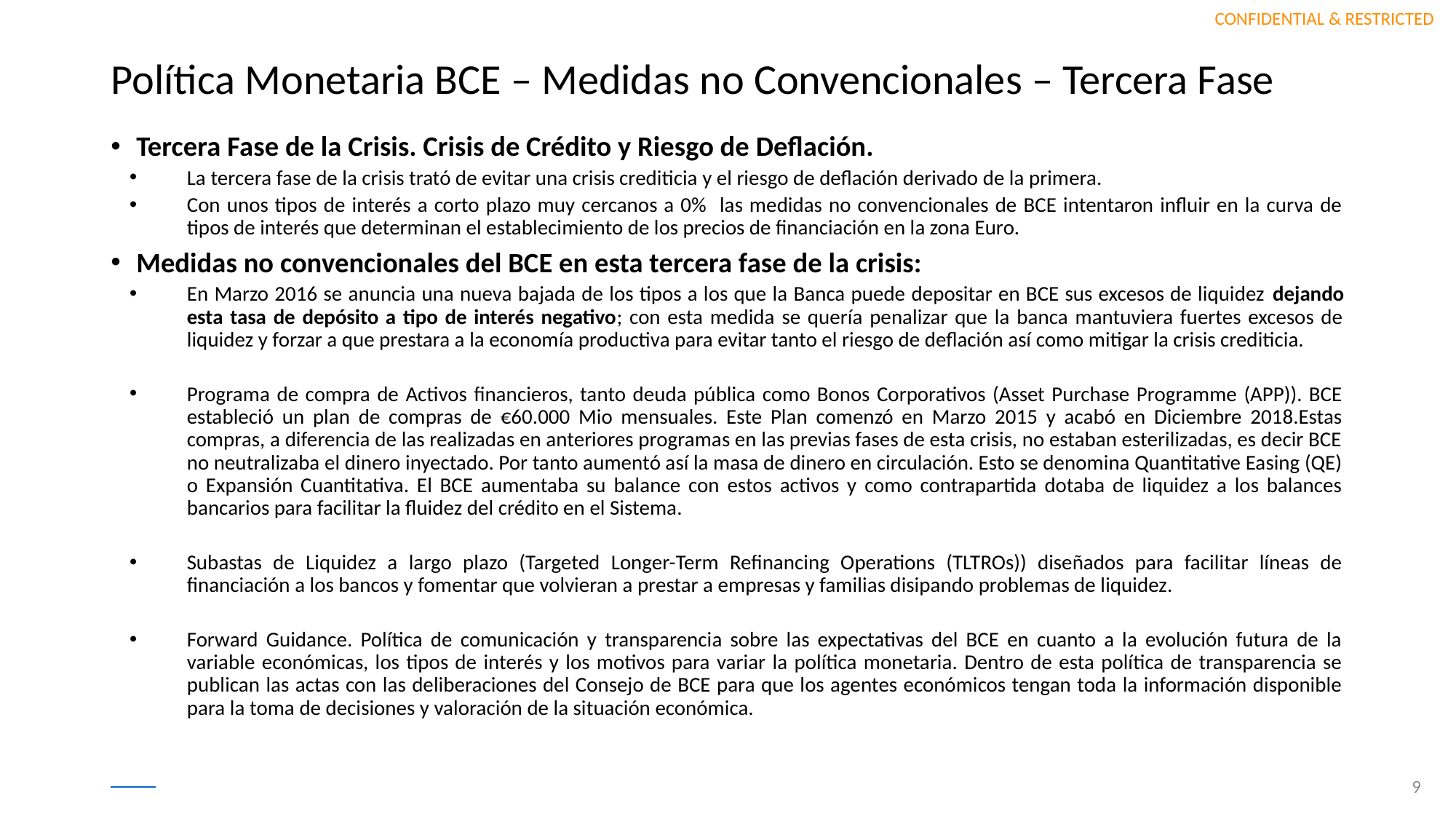

# Política Monetaria BCE – Medidas no Convencionales – Tercera Fase
Tercera Fase de la Crisis. Crisis de Crédito y Riesgo de Deflación.
La tercera fase de la crisis trató de evitar una crisis crediticia y el riesgo de deflación derivado de la primera.
Con unos tipos de interés a corto plazo muy cercanos a 0%  las medidas no convencionales de BCE intentaron influir en la curva de tipos de interés que determinan el establecimiento de los precios de financiación en la zona Euro.
Medidas no convencionales del BCE en esta tercera fase de la crisis:
En Marzo 2016 se anuncia una nueva bajada de los tipos a los que la Banca puede depositar en BCE sus excesos de liquidez dejando esta tasa de depósito a tipo de interés negativo; con esta medida se quería penalizar que la banca mantuviera fuertes excesos de liquidez y forzar a que prestara a la economía productiva para evitar tanto el riesgo de deflación así como mitigar la crisis crediticia.

Programa de compra de Activos financieros, tanto deuda pública como Bonos Corporativos (Asset Purchase Programme (APP)). BCE estableció un plan de compras de €60.000 Mio mensuales. Este Plan comenzó en Marzo 2015 y acabó en Diciembre 2018.Estas compras, a diferencia de las realizadas en anteriores programas en las previas fases de esta crisis, no estaban esterilizadas, es decir BCE no neutralizaba el dinero inyectado. Por tanto aumentó así la masa de dinero en circulación. Esto se denomina Quantitative Easing (QE) o Expansión Cuantitativa. El BCE aumentaba su balance con estos activos y como contrapartida dotaba de liquidez a los balances bancarios para facilitar la fluidez del crédito en el Sistema.

Subastas de Liquidez a largo plazo (Targeted Longer-Term Refinancing Operations (TLTROs)) diseñados para facilitar líneas de financiación a los bancos y fomentar que volvieran a prestar a empresas y familias disipando problemas de liquidez.

Forward Guidance. Política de comunicación y transparencia sobre las expectativas del BCE en cuanto a la evolución futura de la variable económicas, los tipos de interés y los motivos para variar la política monetaria. Dentro de esta política de transparencia se publican las actas con las deliberaciones del Consejo de BCE para que los agentes económicos tengan toda la información disponible para la toma de decisiones y valoración de la situación económica.

9